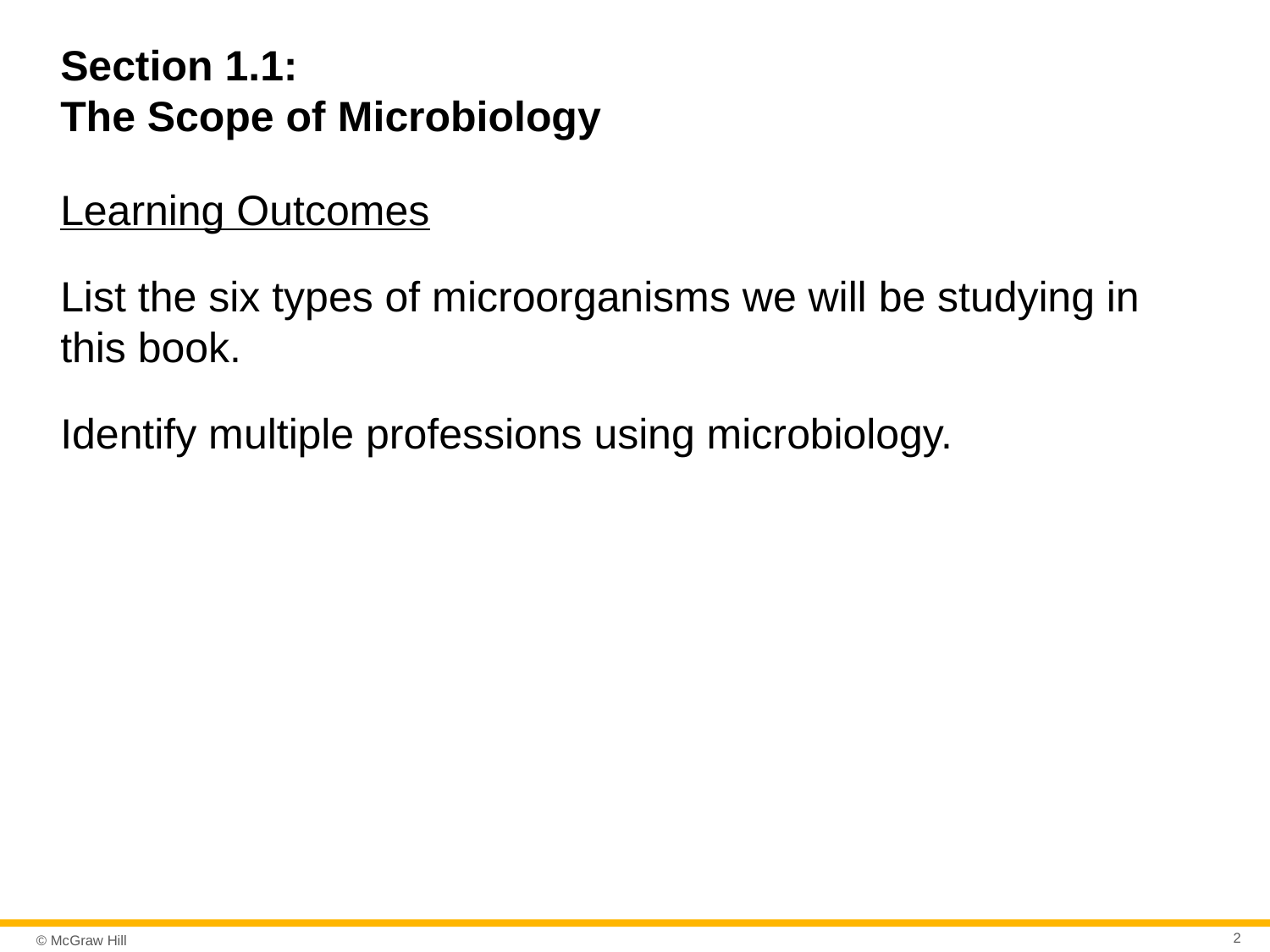

# Section 1.1: The Scope of Microbiology
Learning Outcomes
List the six types of microorganisms we will be studying in this book.
Identify multiple professions using microbiology.